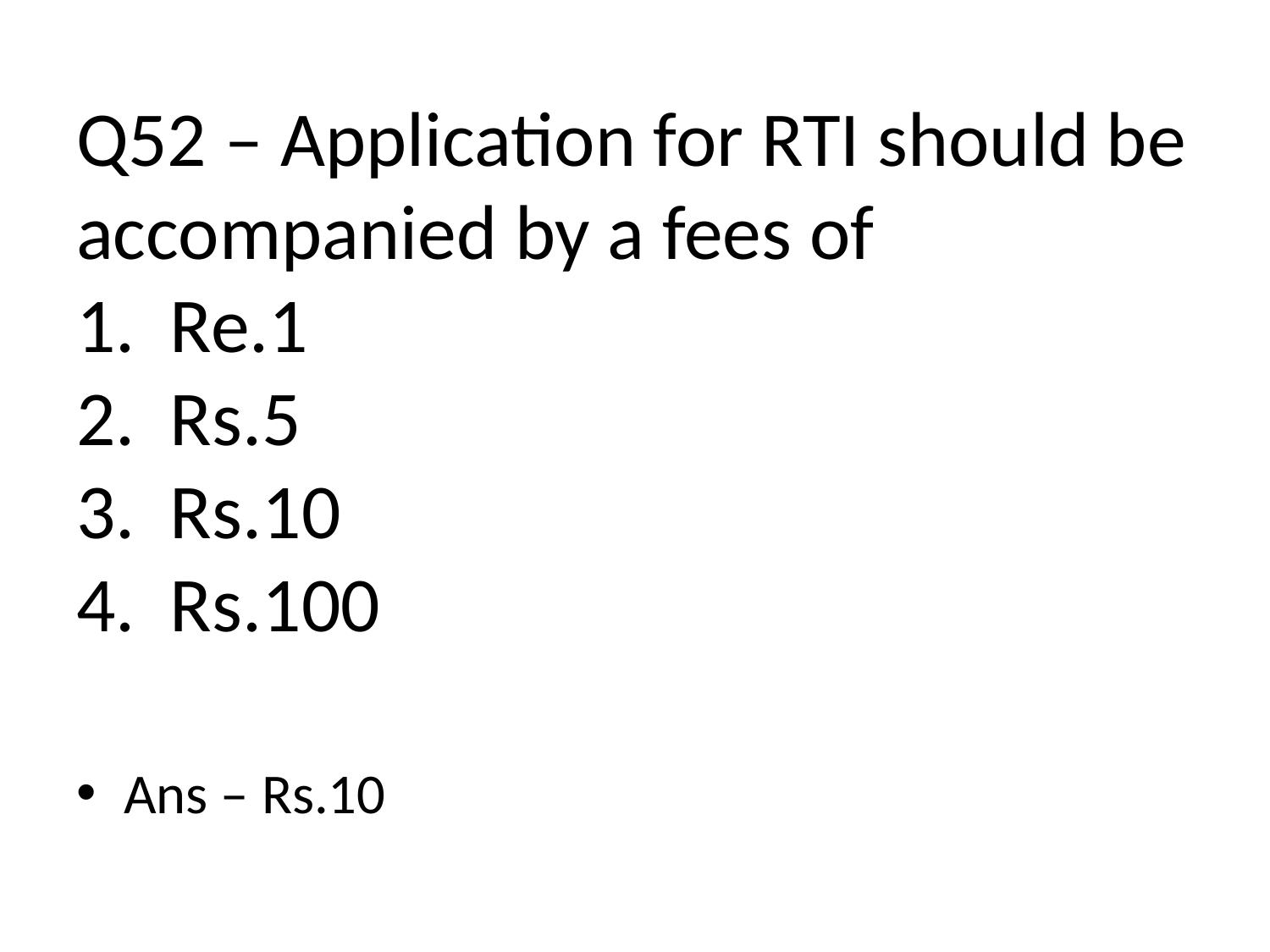

# Q52 – Application for RTI should be accompanied by a fees of 1.  Re.1 2.  Rs.5 3.  Rs.10 4.  Rs.100
Ans – Rs.10